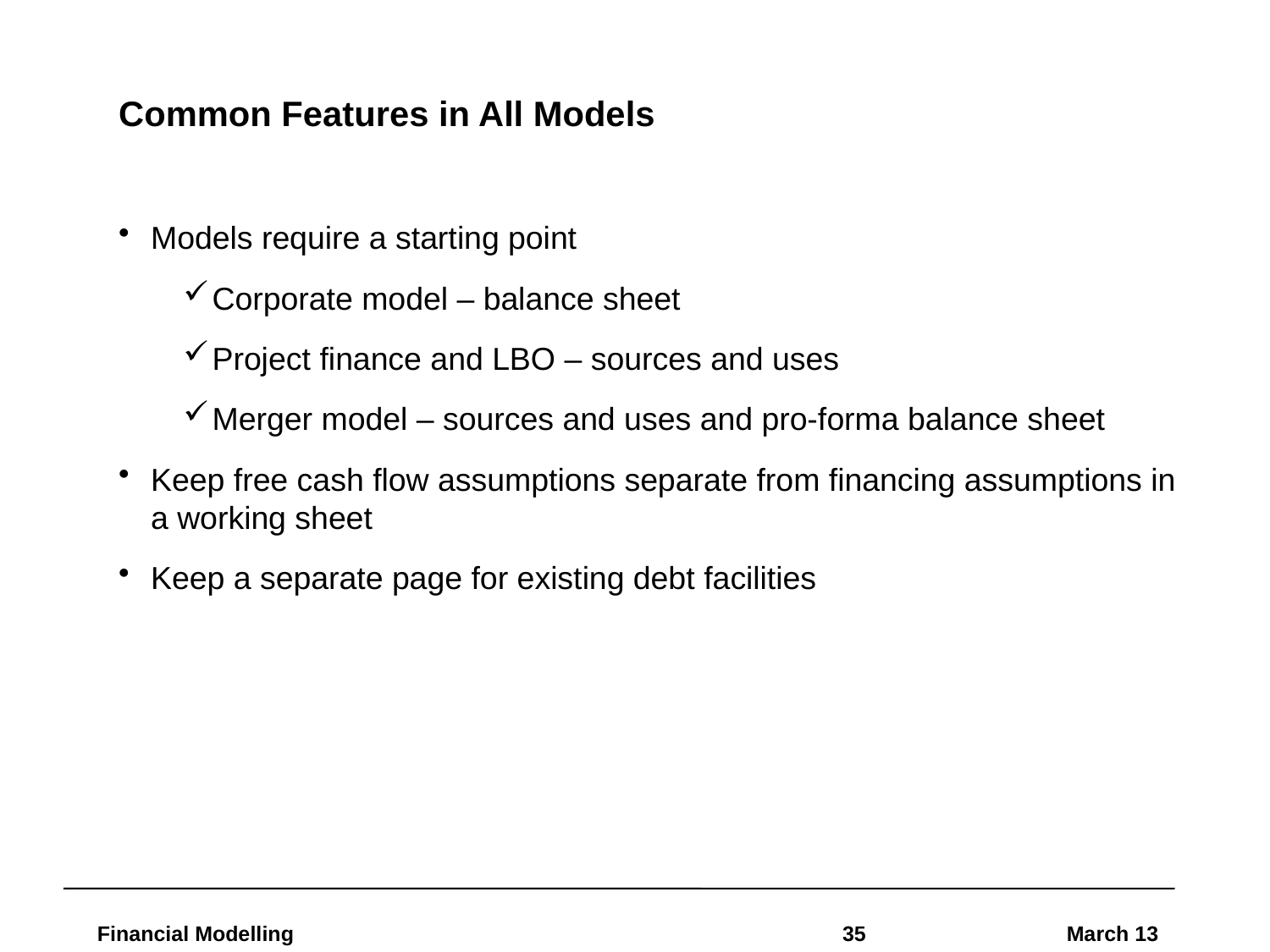

# Common Features in All Models
Models require a starting point
Corporate model – balance sheet
Project finance and LBO – sources and uses
Merger model – sources and uses and pro-forma balance sheet
Keep free cash flow assumptions separate from financing assumptions in a working sheet
Keep a separate page for existing debt facilities